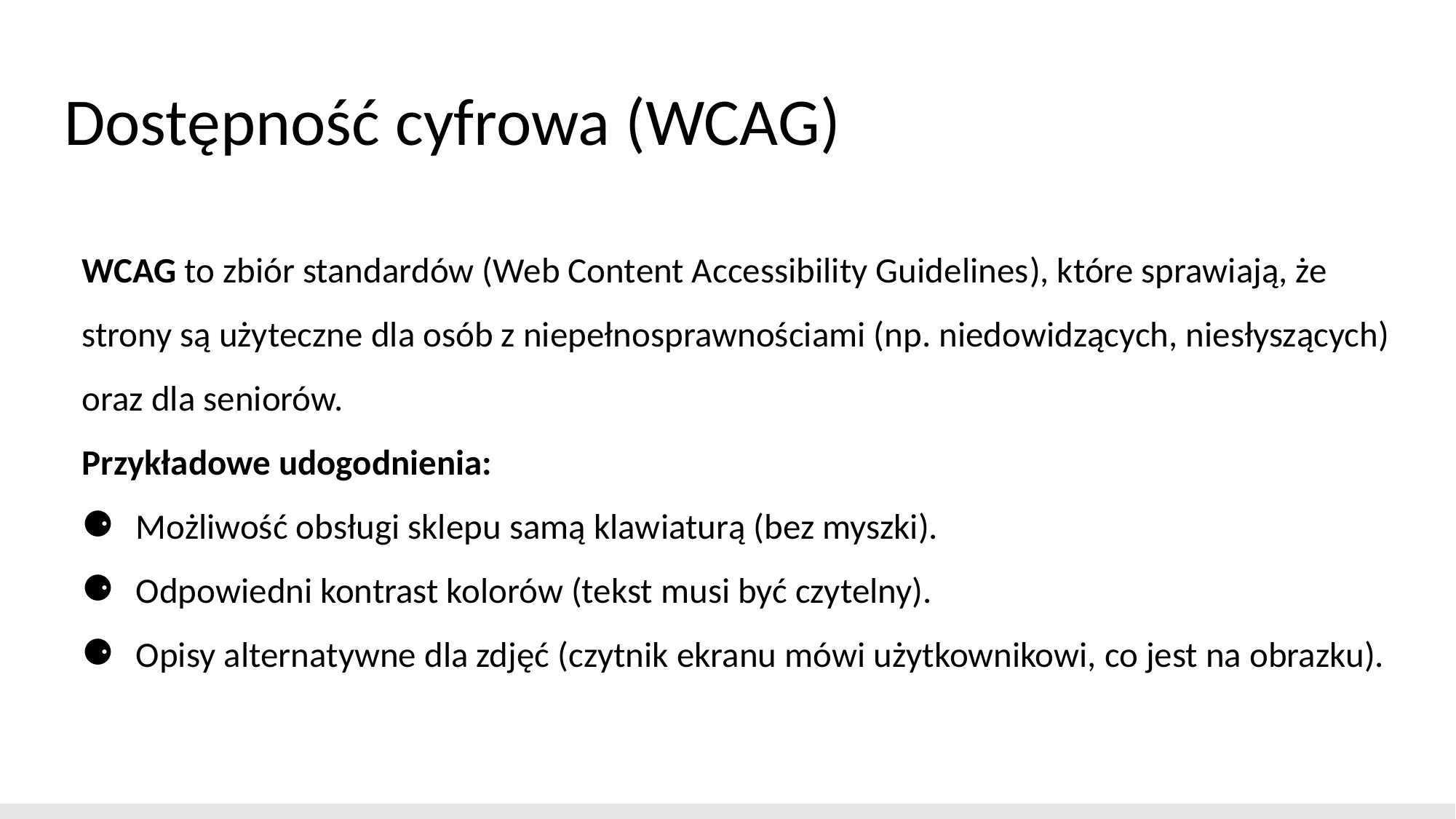

# Dostępność cyfrowa (WCAG)
WCAG to zbiór standardów (Web Content Accessibility Guidelines), które sprawiają, że strony są użyteczne dla osób z niepełnosprawnościami (np. niedowidzących, niesłyszących) oraz dla seniorów.
Przykładowe udogodnienia:
Możliwość obsługi sklepu samą klawiaturą (bez myszki).
Odpowiedni kontrast kolorów (tekst musi być czytelny).
Opisy alternatywne dla zdjęć (czytnik ekranu mówi użytkownikowi, co jest na obrazku).